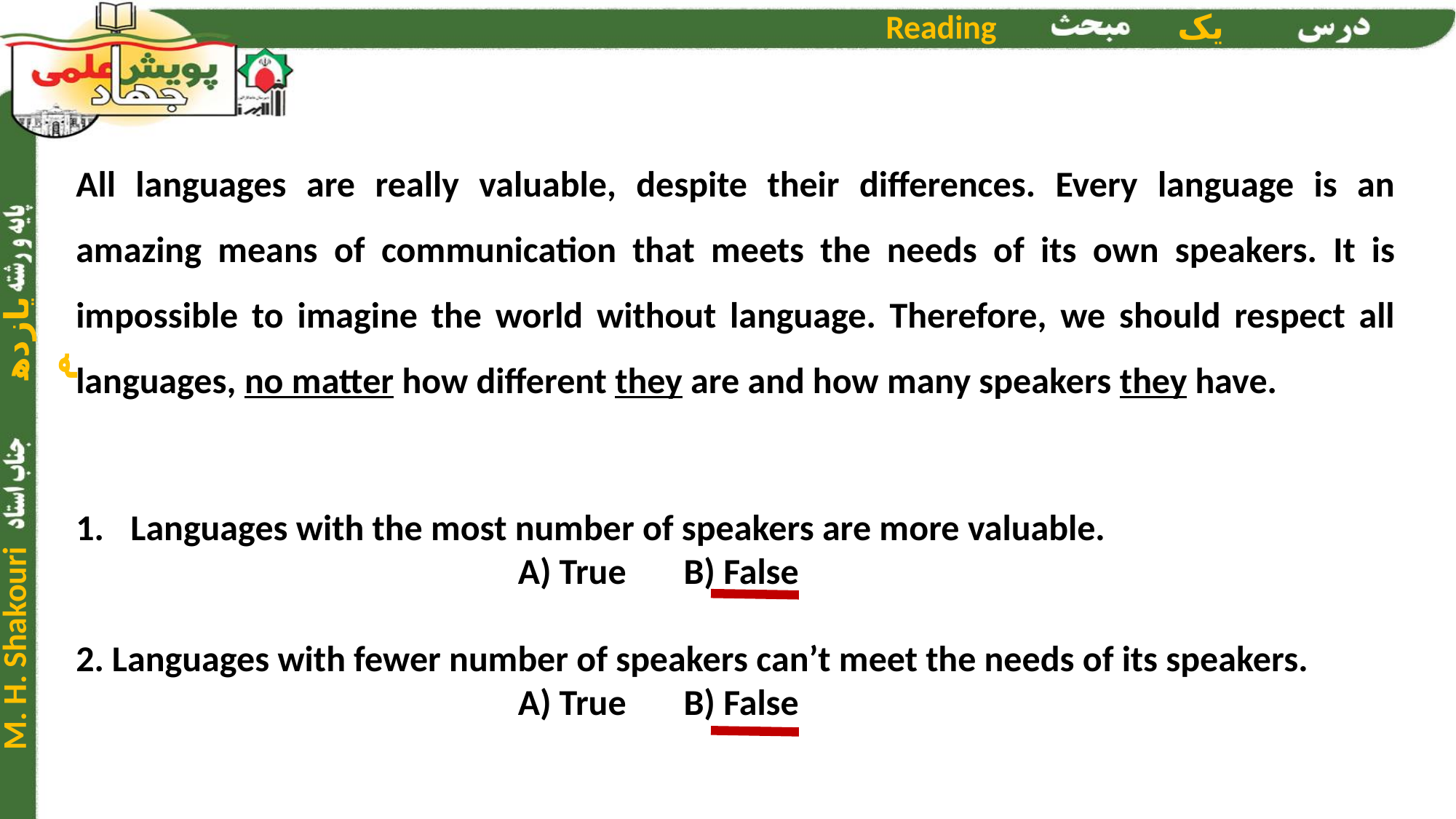

All languages are really valuable, despite their differences. Every language is an amazing means of communication that meets the needs of its own speakers. It is impossible to imagine the world without language. Therefore, we should respect all languages, no matter how different they are and how many speakers they have.
Languages with the most number of speakers are more valuable.
                                                      A) True       B) False

2. Languages with fewer number of speakers can’t meet the needs of its speakers.
                                                      A) True       B) False